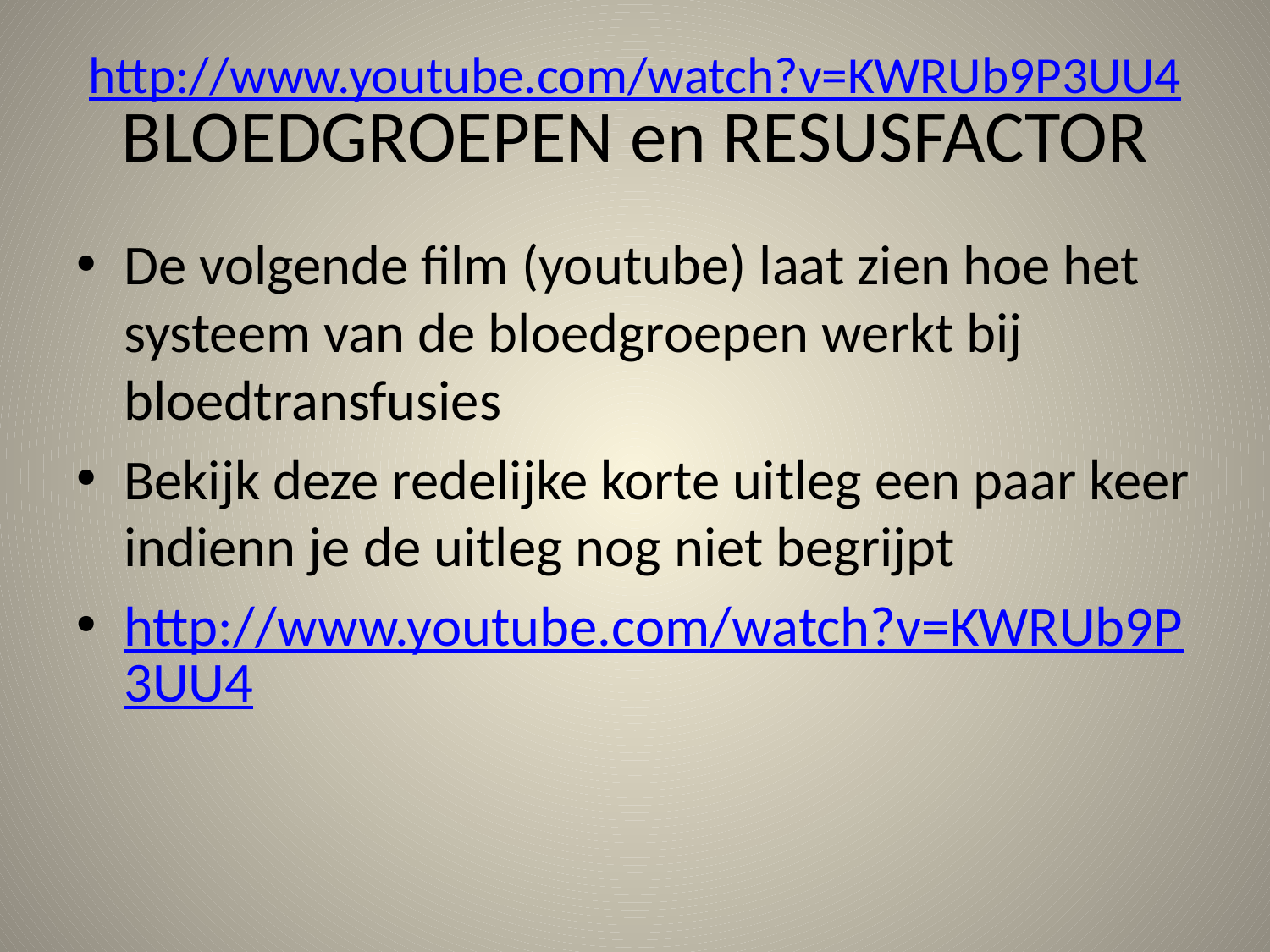

# http://www.youtube.com/watch?v=KWRUb9P3UU4 BLOEDGROEPEN en RESUSFACTOR
De volgende film (youtube) laat zien hoe het systeem van de bloedgroepen werkt bij bloedtransfusies
Bekijk deze redelijke korte uitleg een paar keer indienn je de uitleg nog niet begrijpt
http://www.youtube.com/watch?v=KWRUb9P3UU4